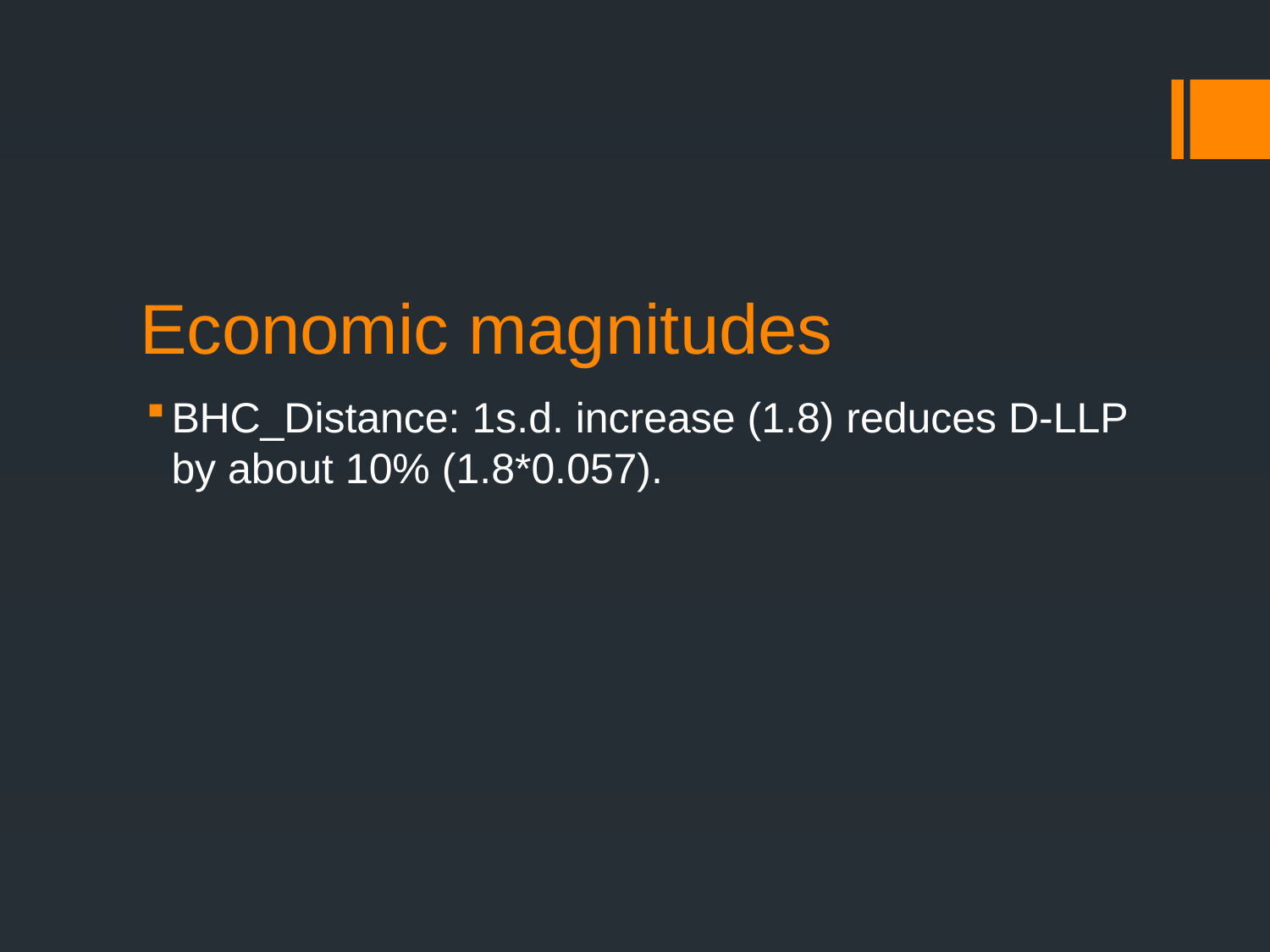

# Economic magnitudes
BHC_Distance: 1s.d. increase (1.8) reduces D-LLP by about 10% (1.8*0.057).